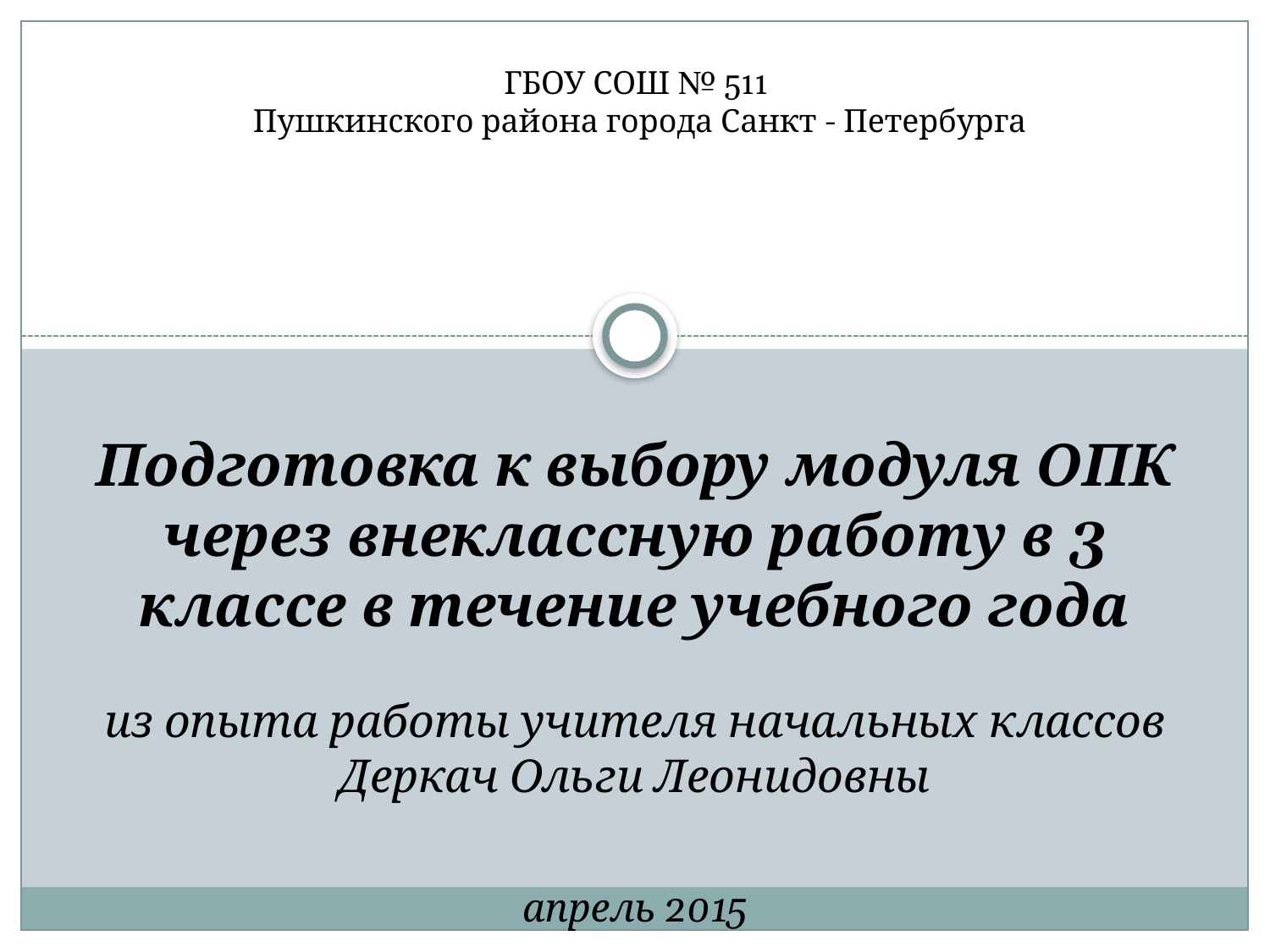

ГБОУ СОШ № 511
Пушкинского района города Санкт - Петербурга
# Подготовка к выбору модуля ОПК через внеклассную работу в 3 классе в течение учебного года из опыта работы учителя начальных классов Деркач Ольги Леонидовны апрель 2015